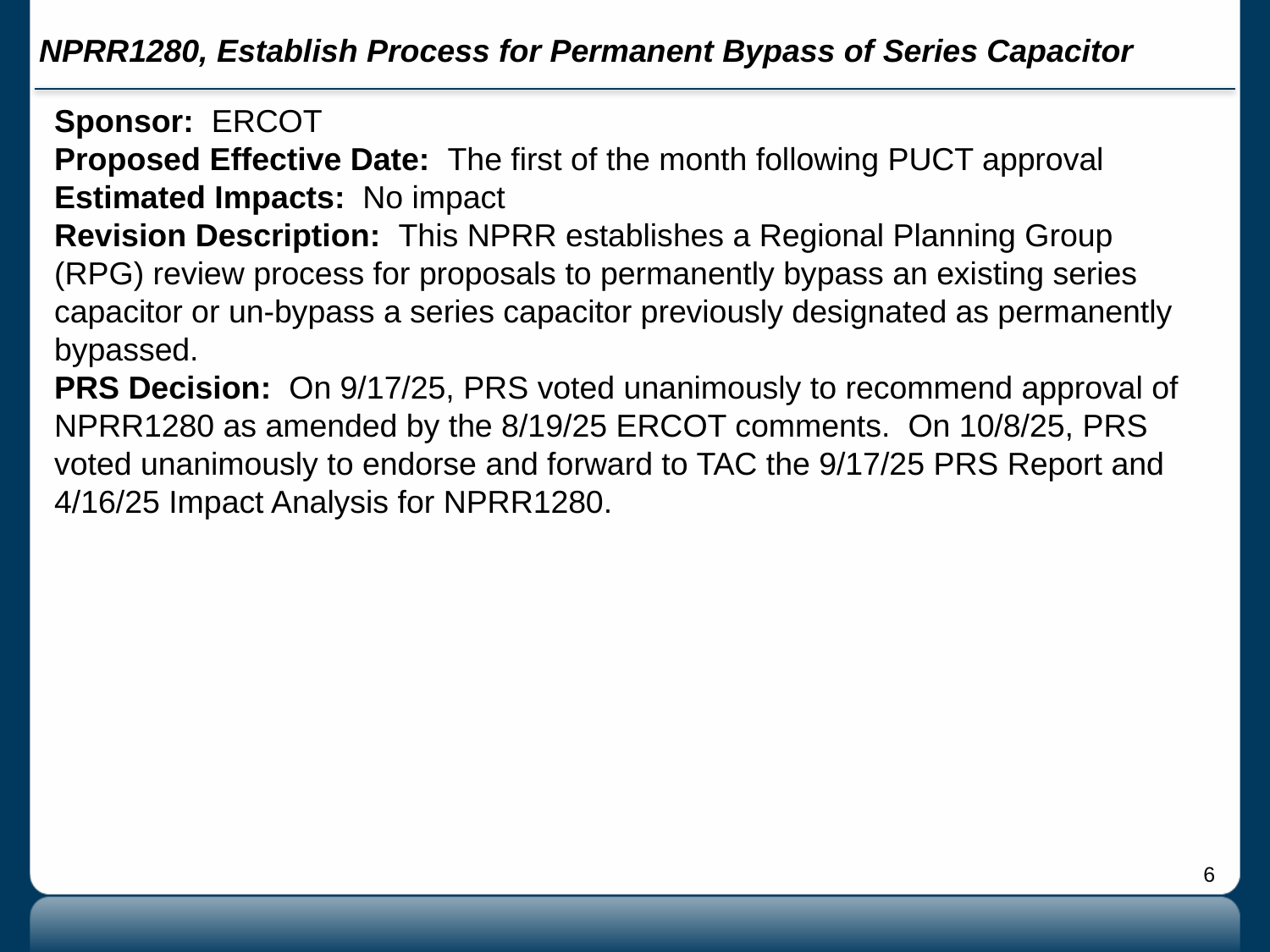

# NPRR1280, Establish Process for Permanent Bypass of Series Capacitor
Sponsor:  ERCOT
Proposed Effective Date:  The first of the month following PUCT approval
Estimated Impacts:  No impact
Revision Description:  This NPRR establishes a Regional Planning Group (RPG) review process for proposals to permanently bypass an existing series capacitor or un-bypass a series capacitor previously designated as permanently bypassed.
PRS Decision:  On 9/17/25, PRS voted unanimously to recommend approval of NPRR1280 as amended by the 8/19/25 ERCOT comments.  On 10/8/25, PRS voted unanimously to endorse and forward to TAC the 9/17/25 PRS Report and 4/16/25 Impact Analysis for NPRR1280.